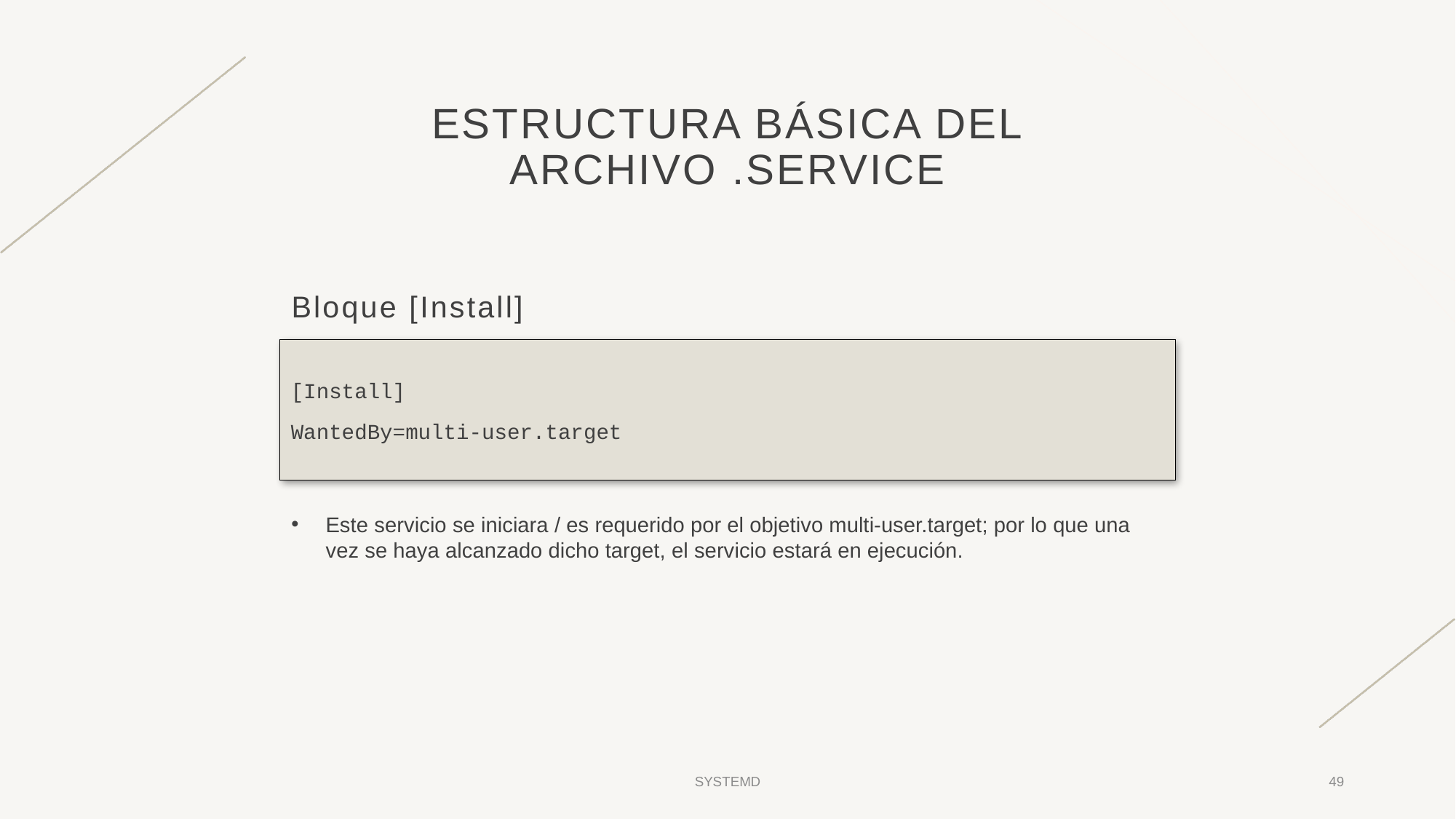

# Estructura básica del archivo .service
Bloque [Install]
[Install]
WantedBy=multi-user.target
Este servicio se iniciara / es requerido por el objetivo multi-user.target; por lo que una vez se haya alcanzado dicho target, el servicio estará en ejecución.
SYSTEMD
49